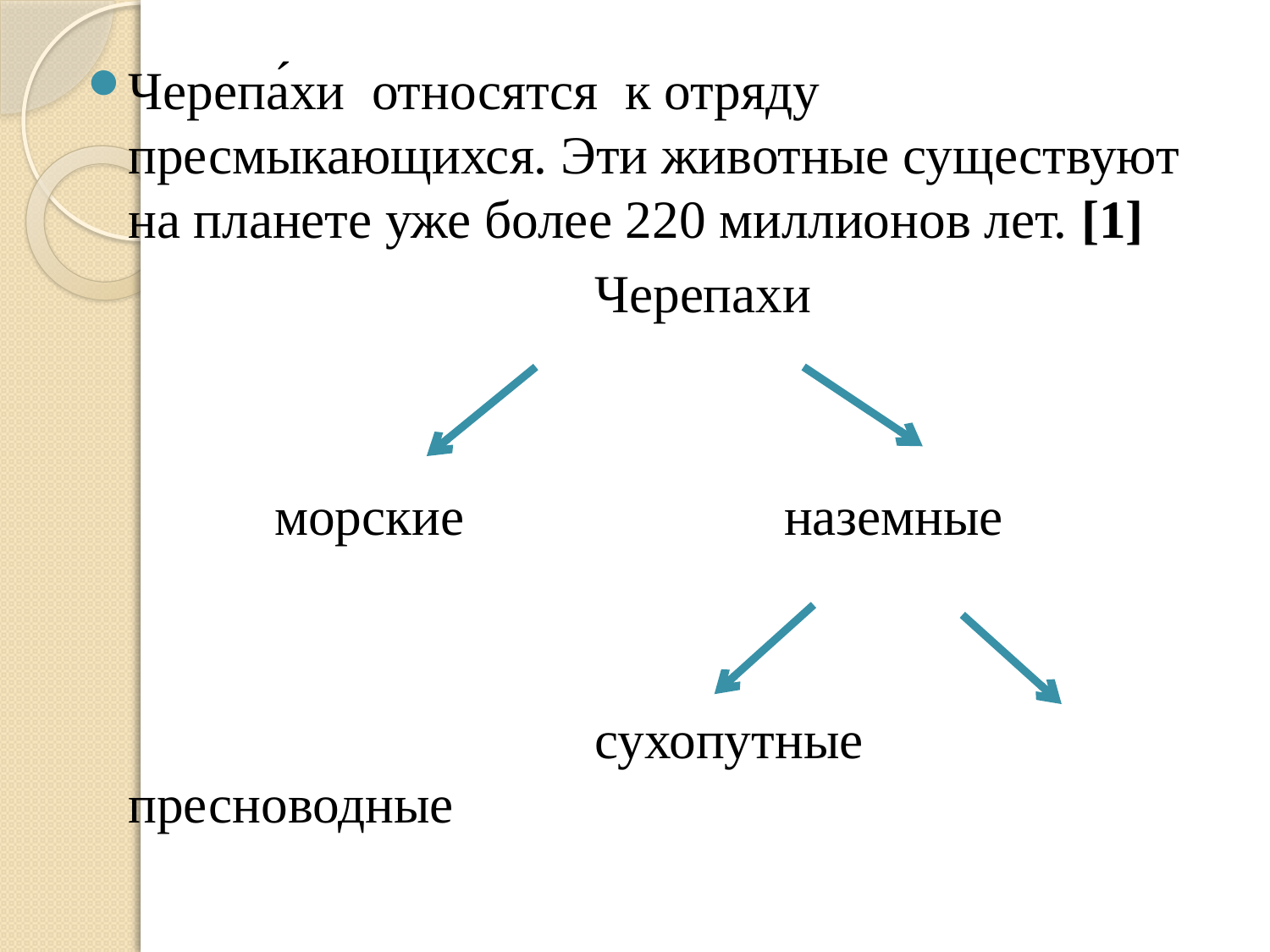

Черепа́хи  относятся  к отряду пресмыкающихся. Эти животные существуют на планете уже более 220 миллионов лет. [1]
                                      Черепахи

              морские                        наземные

                                      сухопутные  пресноводные